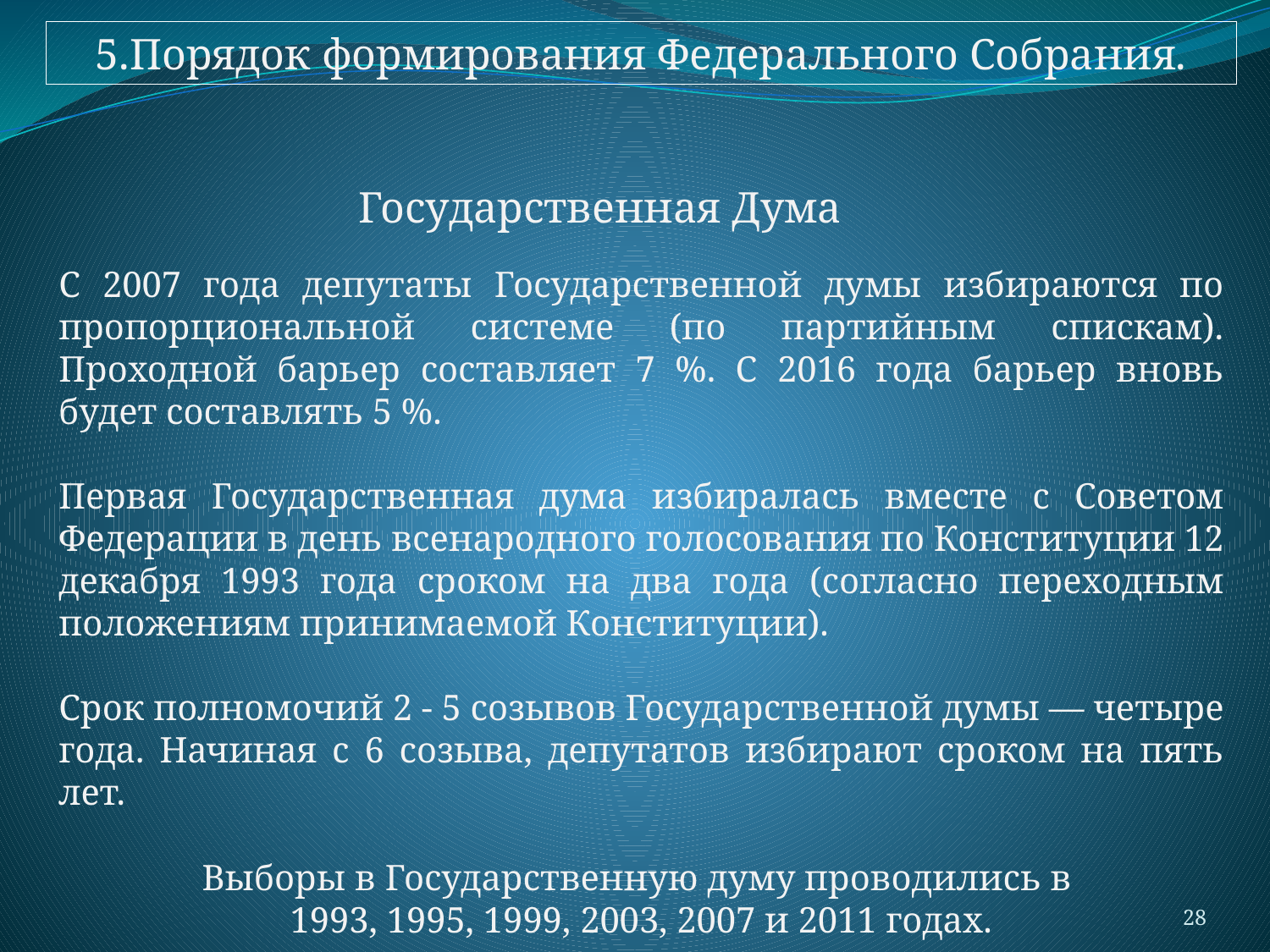

5.Порядок формирования Федерального Собрания.
Государственная Дума
С 2007 года депутаты Государственной думы избираются по пропорциональной системе (по партийным спискам). Проходной барьер составляет 7 %. С 2016 года барьер вновь будет составлять 5 %.

Первая Государственная дума избиралась вместе с Советом Федерации в день всенародного голосования по Конституции 12 декабря 1993 года сроком на два года (согласно переходным положениям принимаемой Конституции).

Срок полномочий 2 - 5 созывов Государственной думы — четыре года. Начиная с 6 созыва, депутатов избирают сроком на пять лет.

Выборы в Государственную думу проводились в
1993, 1995, 1999, 2003, 2007 и 2011 годах.

28